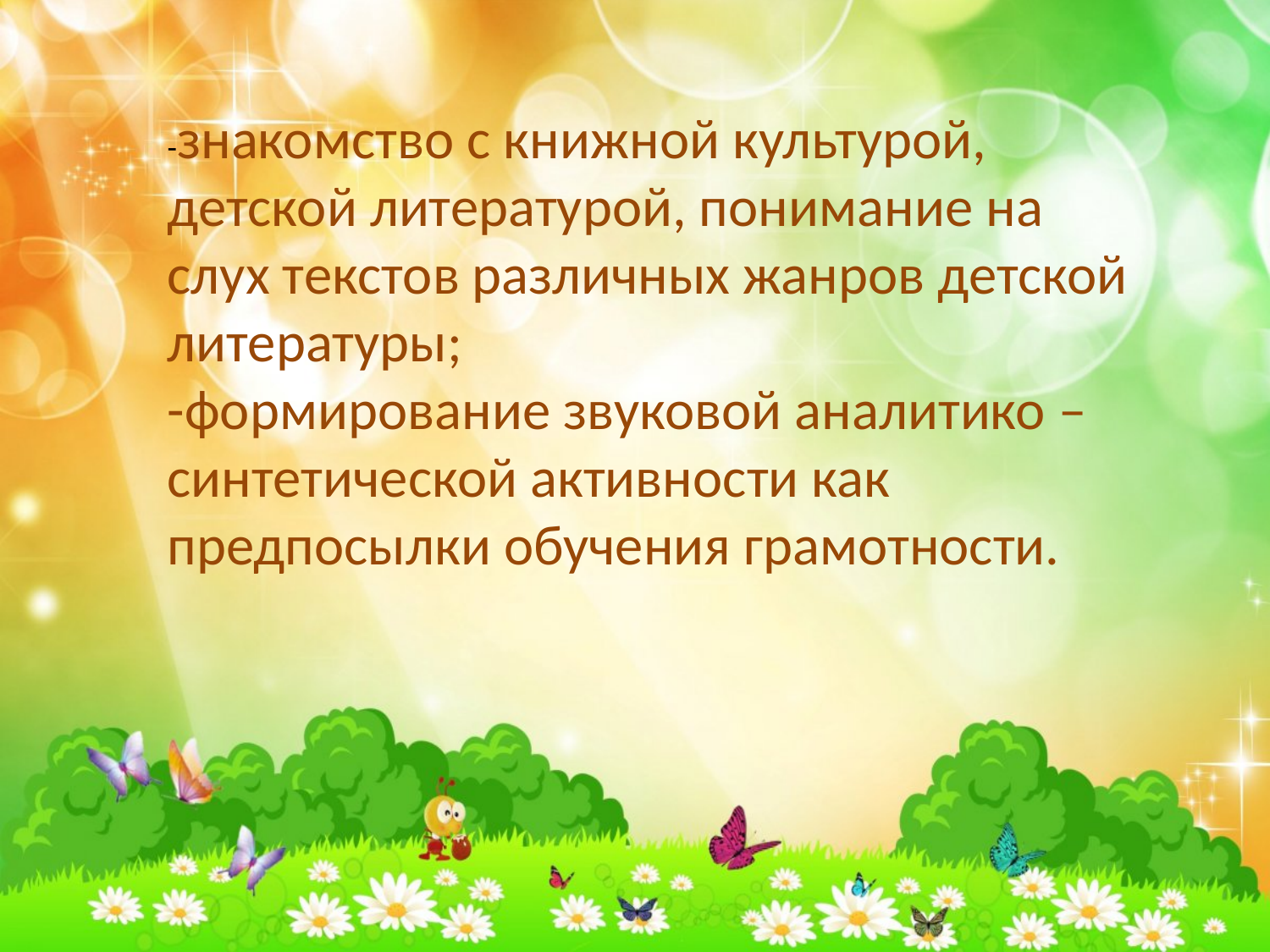

-знакомство с книжной культурой, детской литературой, понимание на слух текстов различных жанров детской литературы;
-формирование звуковой аналитико –синтетической активности как предпосылки обучения грамотности.